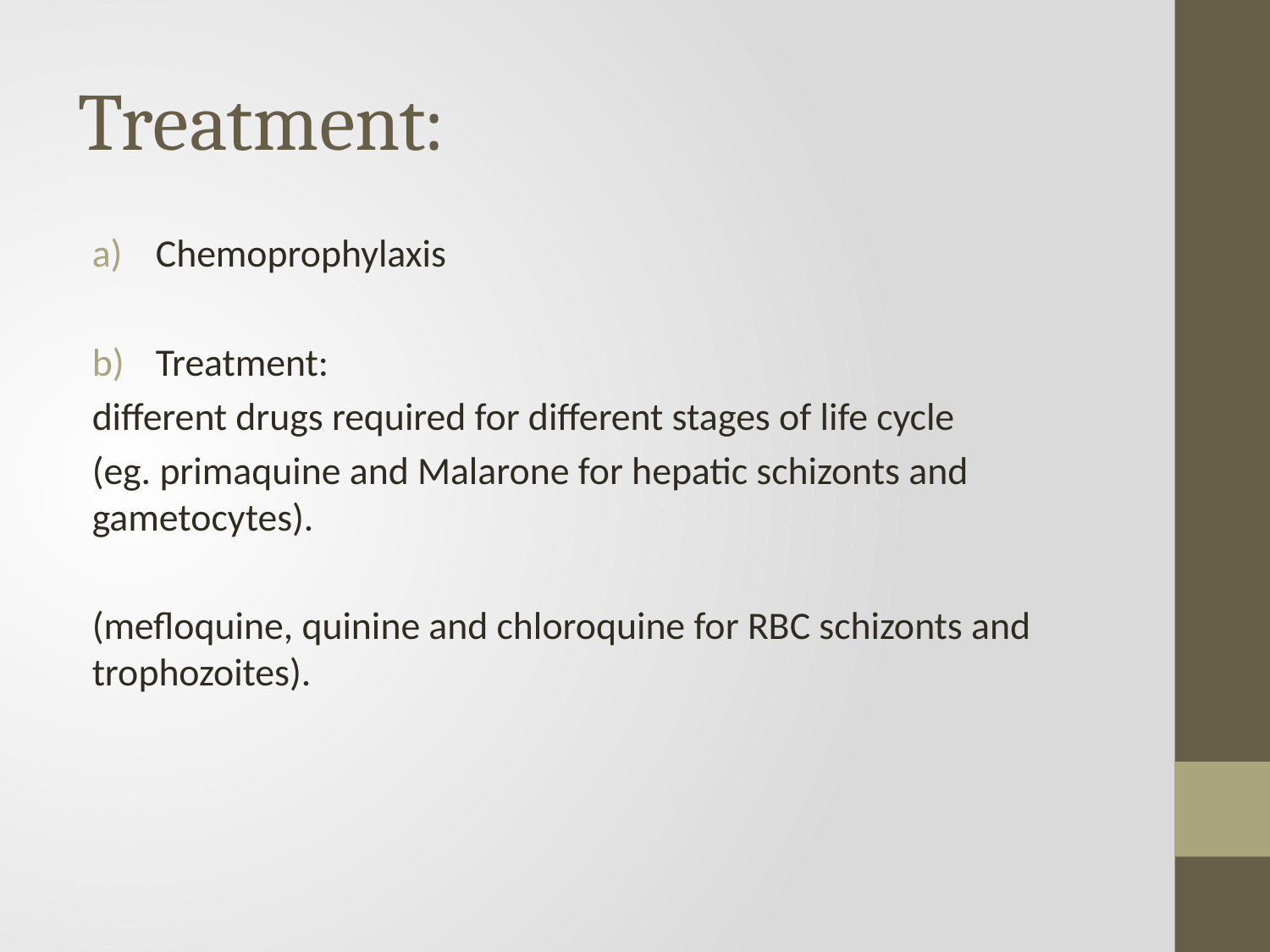

# Treatment:
Chemoprophylaxis

Treatment:
different drugs required for different stages of life cycle
(eg. primaquine and Malarone for hepatic schizonts and gametocytes).

(mefloquine, quinine and chloroquine for RBC schizonts and trophozoites).